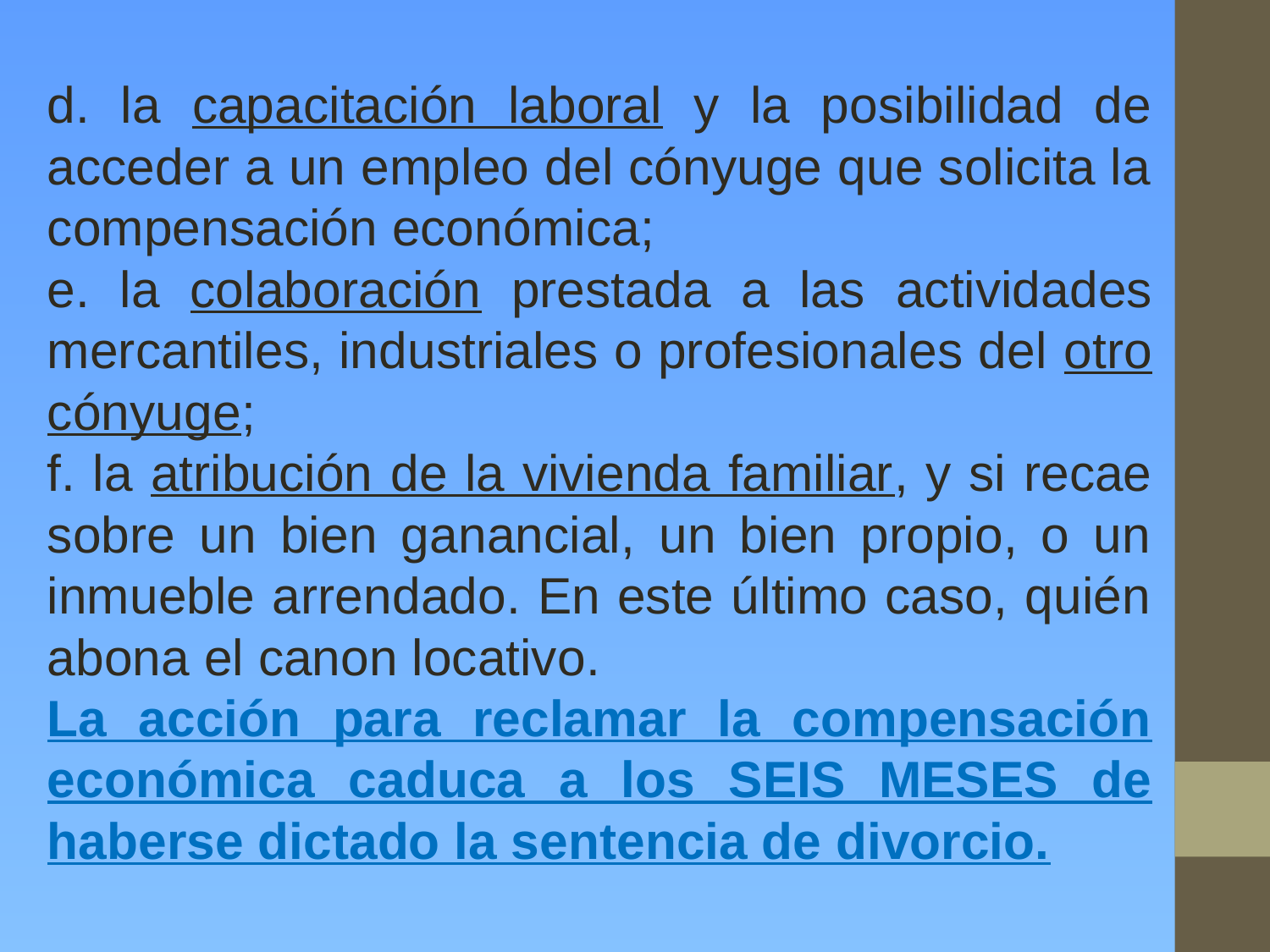

d. la capacitación laboral y la posibilidad de acceder a un empleo del cónyuge que solicita la compensación económica;
e. la colaboración prestada a las actividades mercantiles, industriales o profesionales del otro cónyuge;
f. la atribución de la vivienda familiar, y si recae sobre un bien ganancial, un bien propio, o un inmueble arrendado. En este último caso, quién abona el canon locativo.
La acción para reclamar la compensación económica caduca a los SEIS MESES de haberse dictado la sentencia de divorcio.